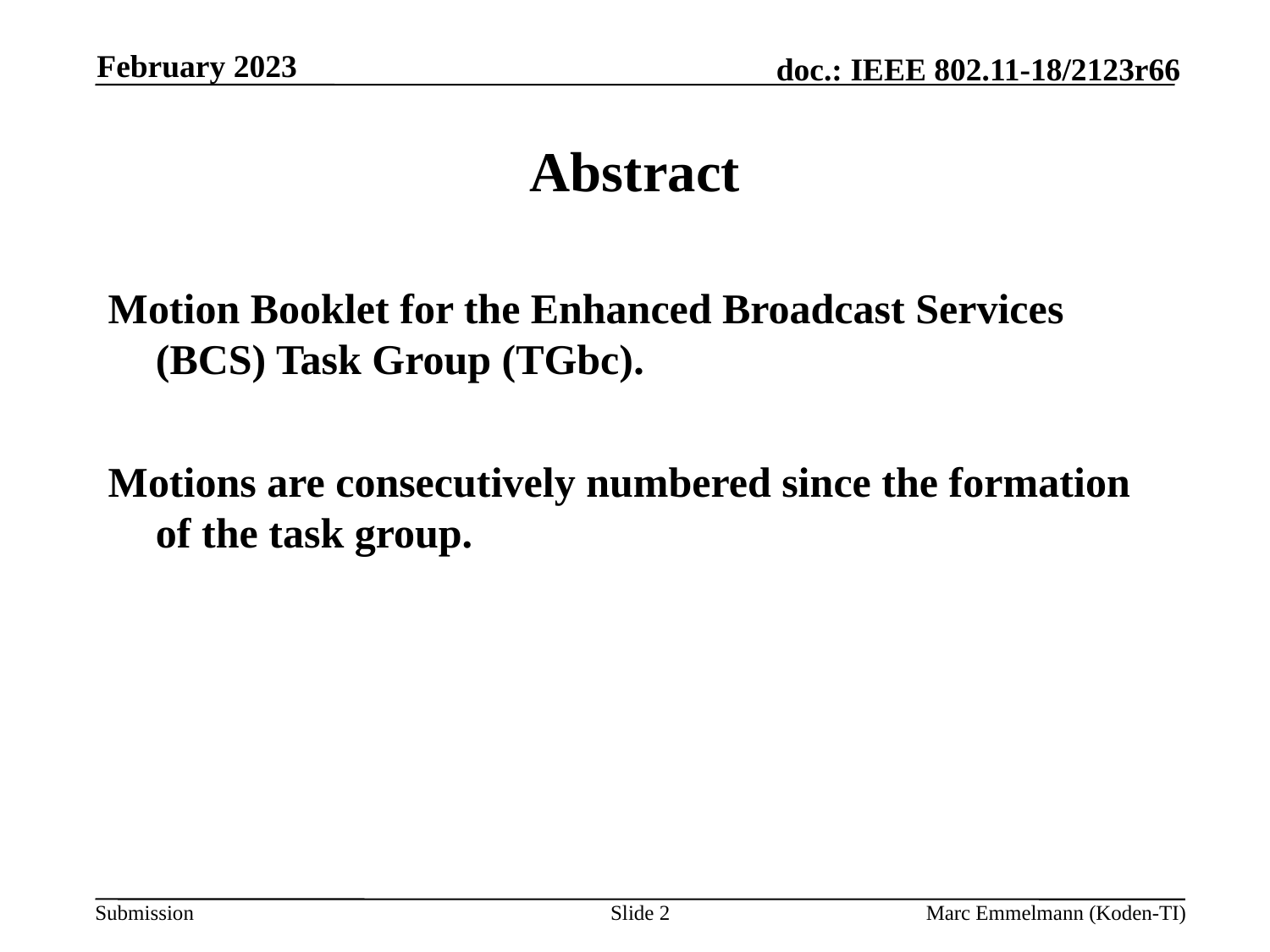

February 2023
# Abstract
Motion Booklet for the Enhanced Broadcast Services (BCS) Task Group (TGbc).

Motions are consecutively numbered since the formation of the task group.
Slide 2
Marc Emmelmann (Koden-TI)